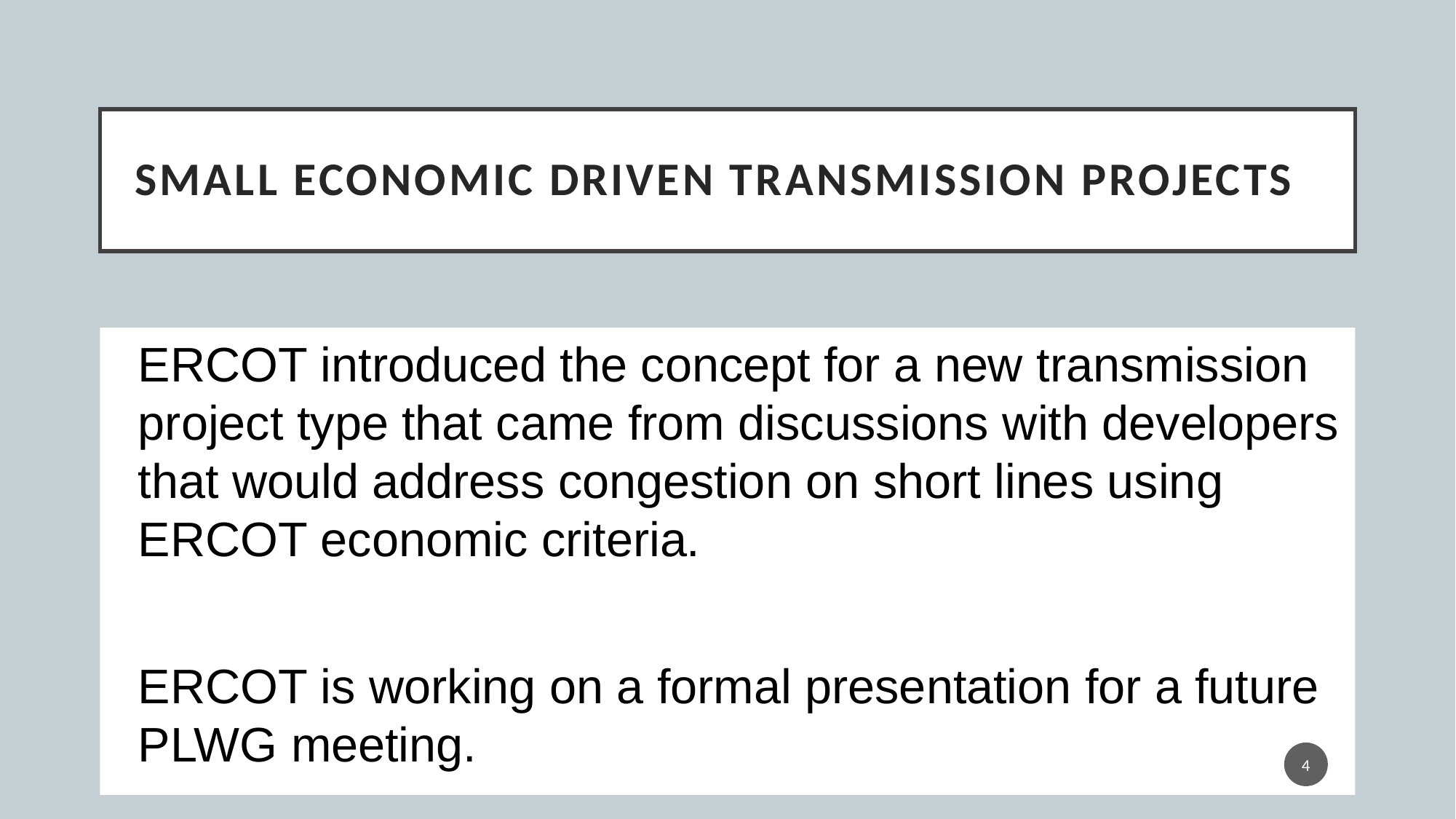

# Small Economic Driven Transmission Projects
ERCOT introduced the concept for a new transmission project type that came from discussions with developers that would address congestion on short lines using ERCOT economic criteria.

ERCOT is working on a formal presentation for a future PLWG meeting.

4